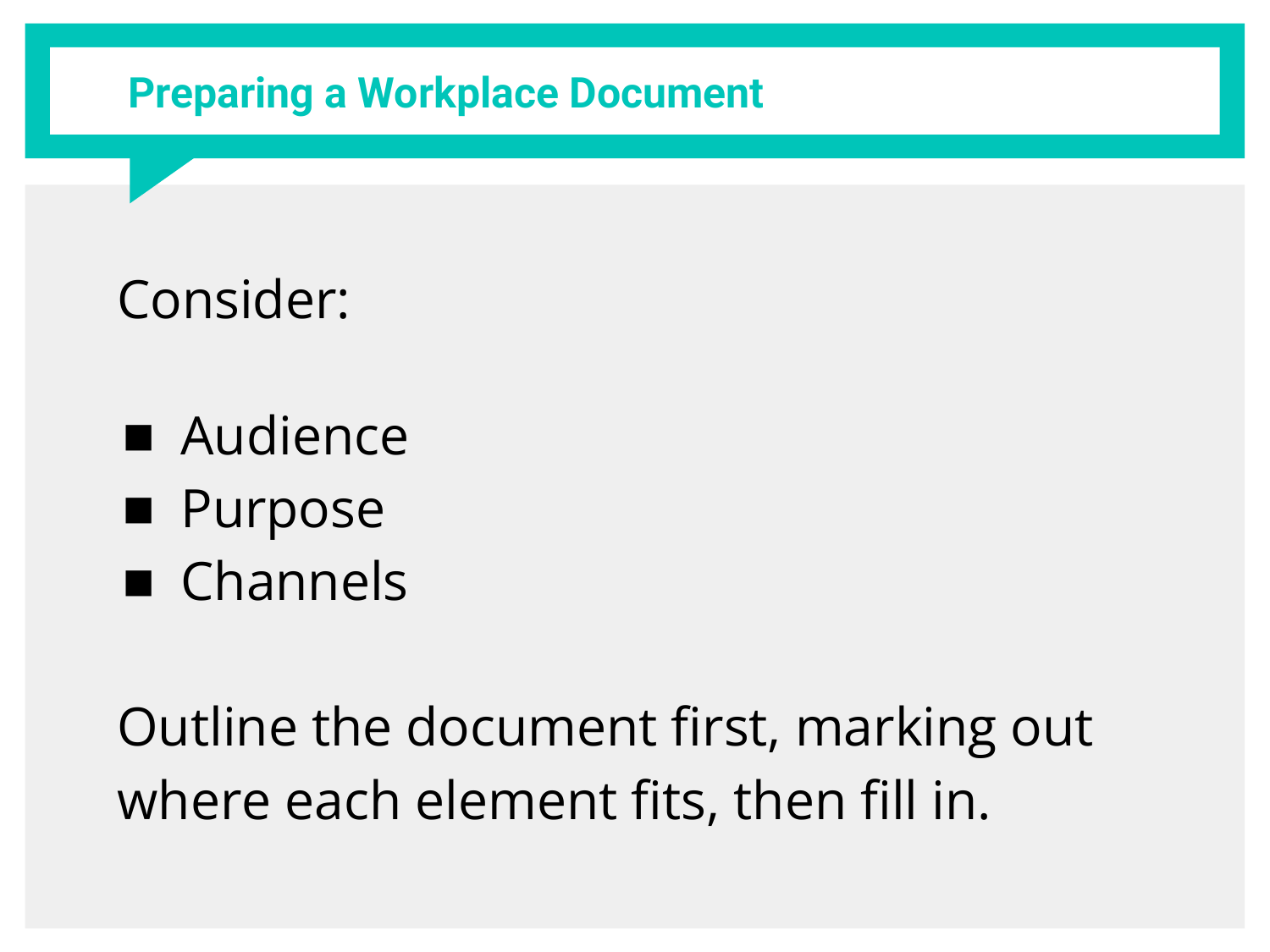

# Preparing a Workplace Document
Consider:
Audience
Purpose
Channels
Outline the document first, marking out where each element fits, then fill in.